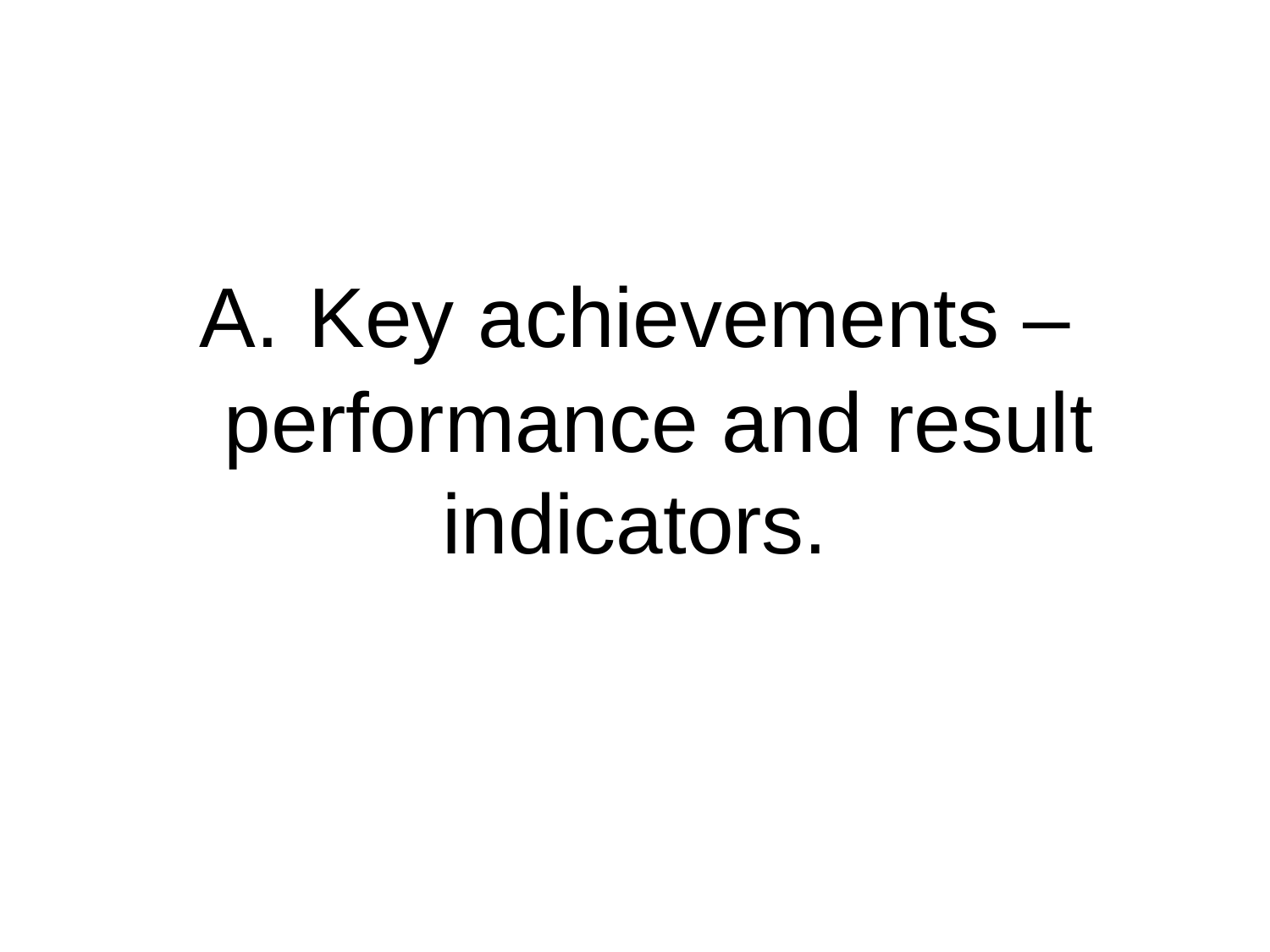

A. Key achievements – performance and result indicators.